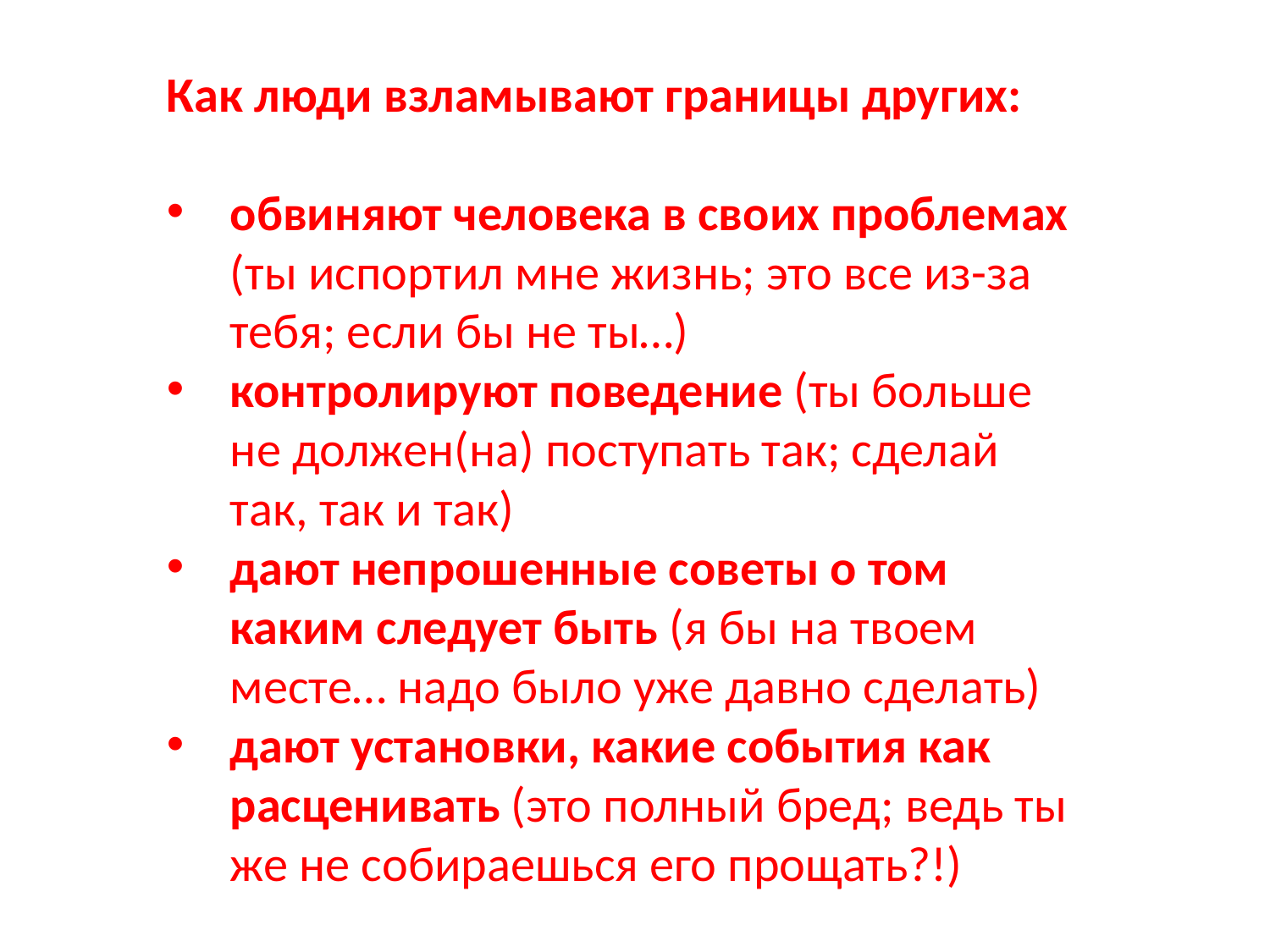

Как люди взламывают границы других:

обвиняют человека в своих проблемах (ты испортил мне жизнь; это все из-за тебя; если бы не ты…)
контролируют поведение (ты больше не должен(на) поступать так; сделай так, так и так)
дают непрошенные советы о том каким следует быть (я бы на твоем месте… надо было уже давно сделать)
дают установки, какие события как расценивать (это полный бред; ведь ты же не собираешься его прощать?!)